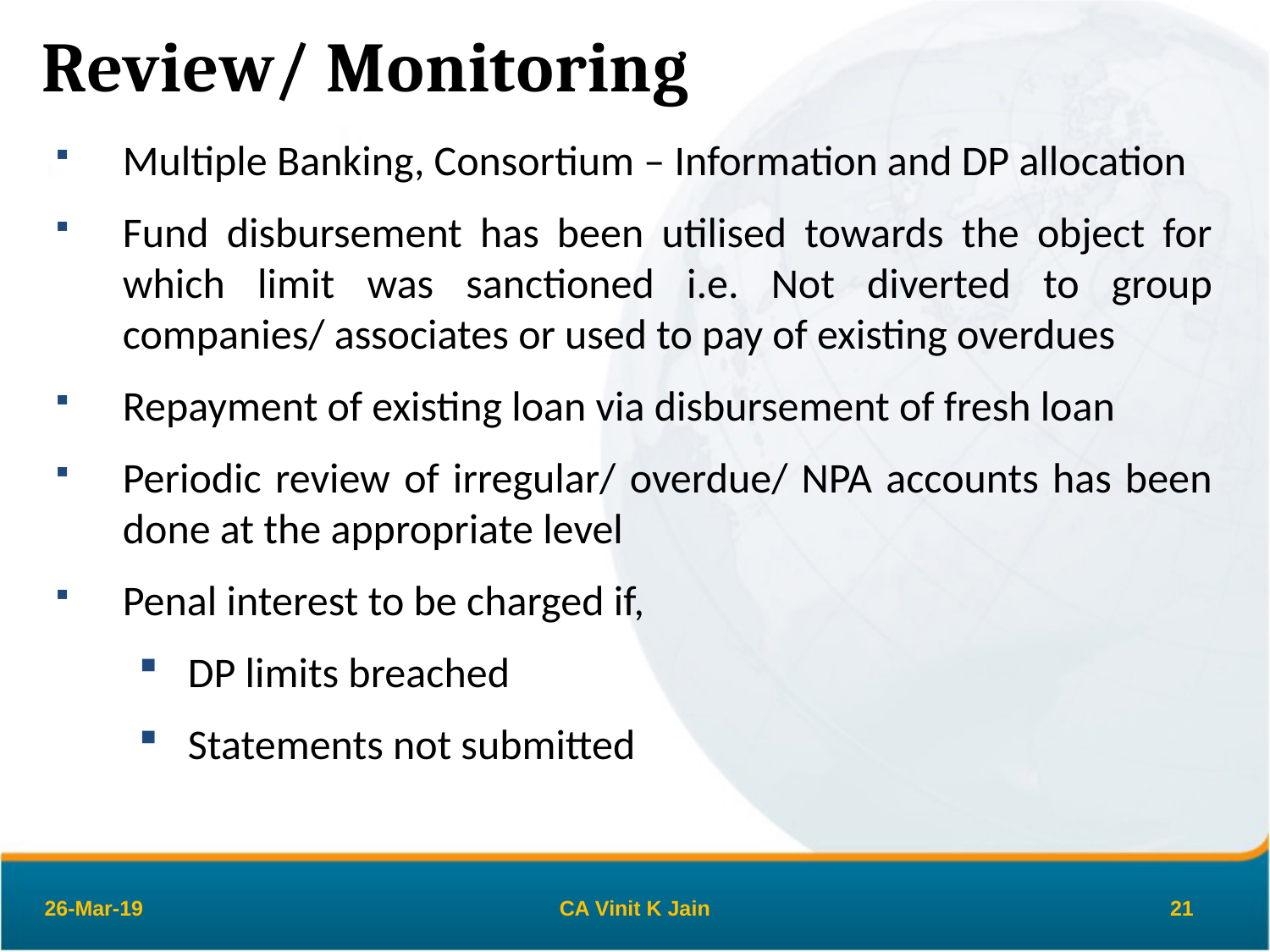

# Review/ Monitoring
Multiple Banking, Consortium – Information and DP allocation
Fund disbursement has been utilised towards the object for which limit was sanctioned i.e. Not diverted to group companies/ associates or used to pay of existing overdues
Repayment of existing loan via disbursement of fresh loan
Periodic review of irregular/ overdue/ NPA accounts has been done at the appropriate level
Penal interest to be charged if,
DP limits breached
Statements not submitted

26-Mar-19
CA Vinit K Jain
21